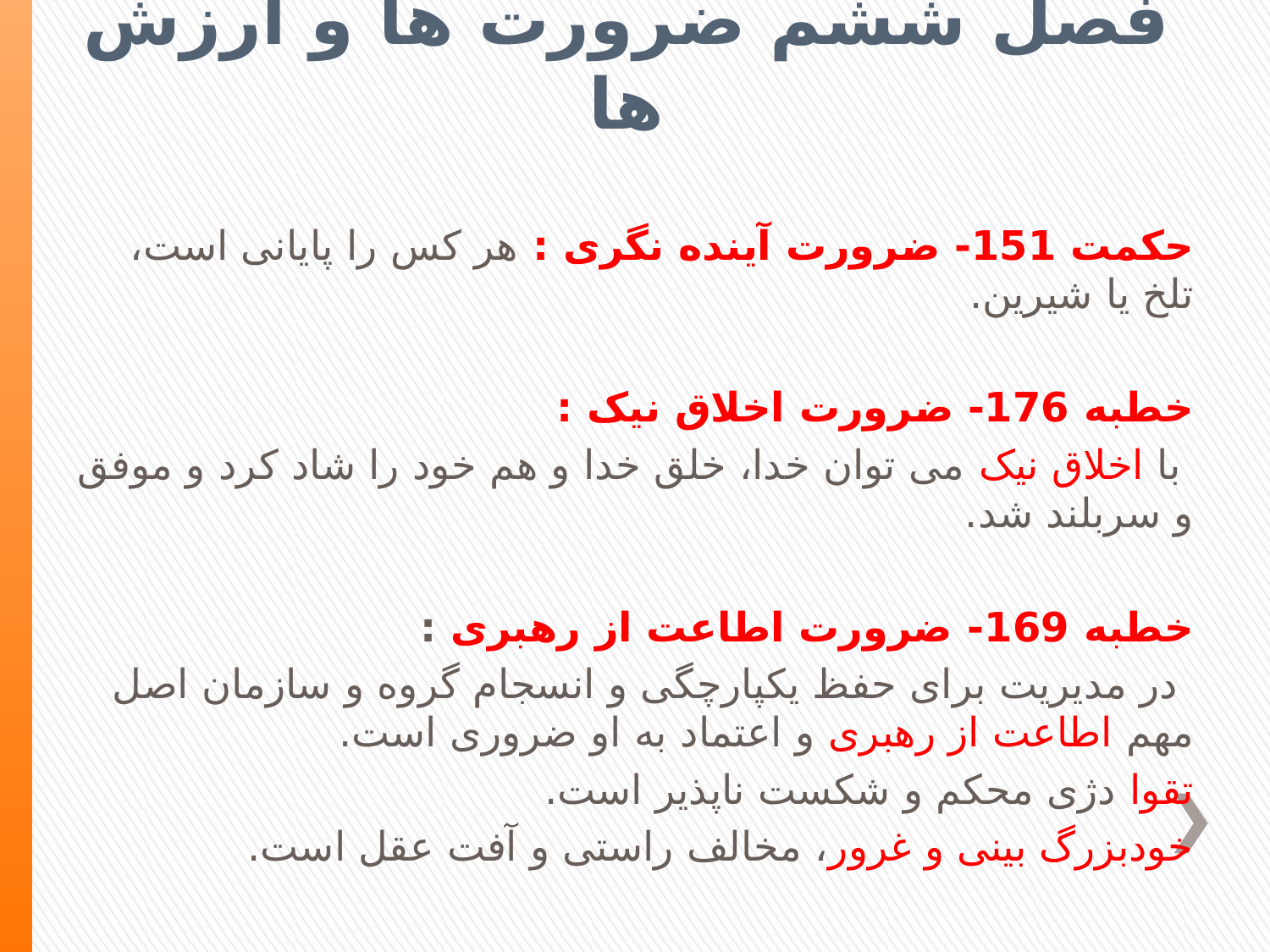

# فصل ششم ضرورت ها و ارزش ها

حکمت 151- ضرورت آینده نگری : هر کس را پایانی است، تلخ یا شیرین.

خطبه 176- ضرورت اخلاق نیک :
 با اخلاق نیک می توان خدا، خلق خدا و هم خود را شاد کرد و موفق و سربلند شد.

خطبه 169- ضرورت اطاعت از رهبری :
 در مدیریت برای حفظ یکپارچگی و انسجام گروه و سازمان اصل مهم اطاعت از رهبری و اعتماد به او ضروری است.
تقوا دژی محکم و شکست ناپذیر است.
خودبزرگ بینی و غرور، مخالف راستی و آفت عقل است.